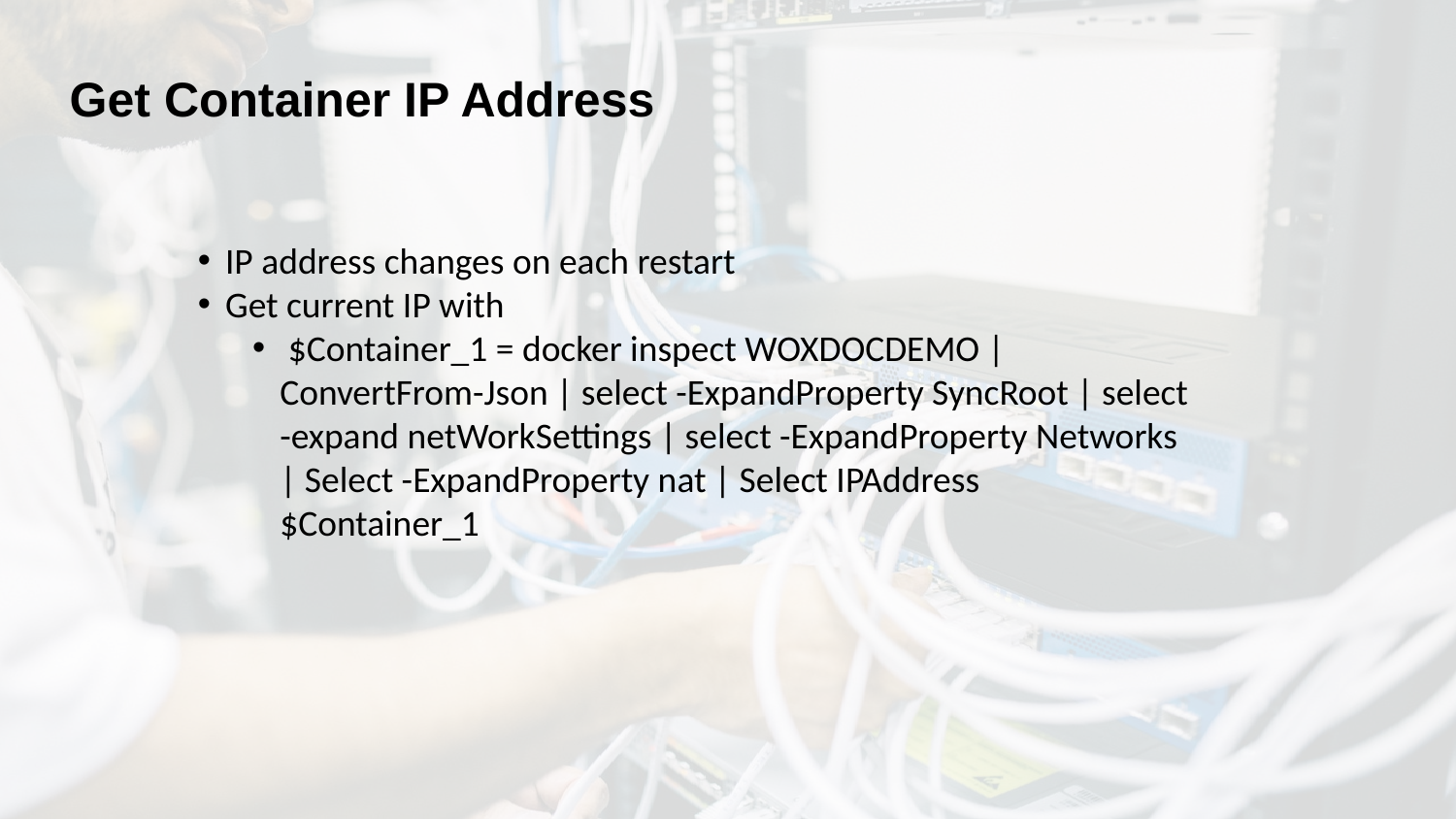

# Get Container IP Address
IP address changes on each restart
Get current IP with
 $Container_1 = docker inspect WOXDOCDEMO | ConvertFrom-Json | select -ExpandProperty SyncRoot | select -expand netWorkSettings | select -ExpandProperty Networks | Select -ExpandProperty nat | Select IPAddress  $Container_1